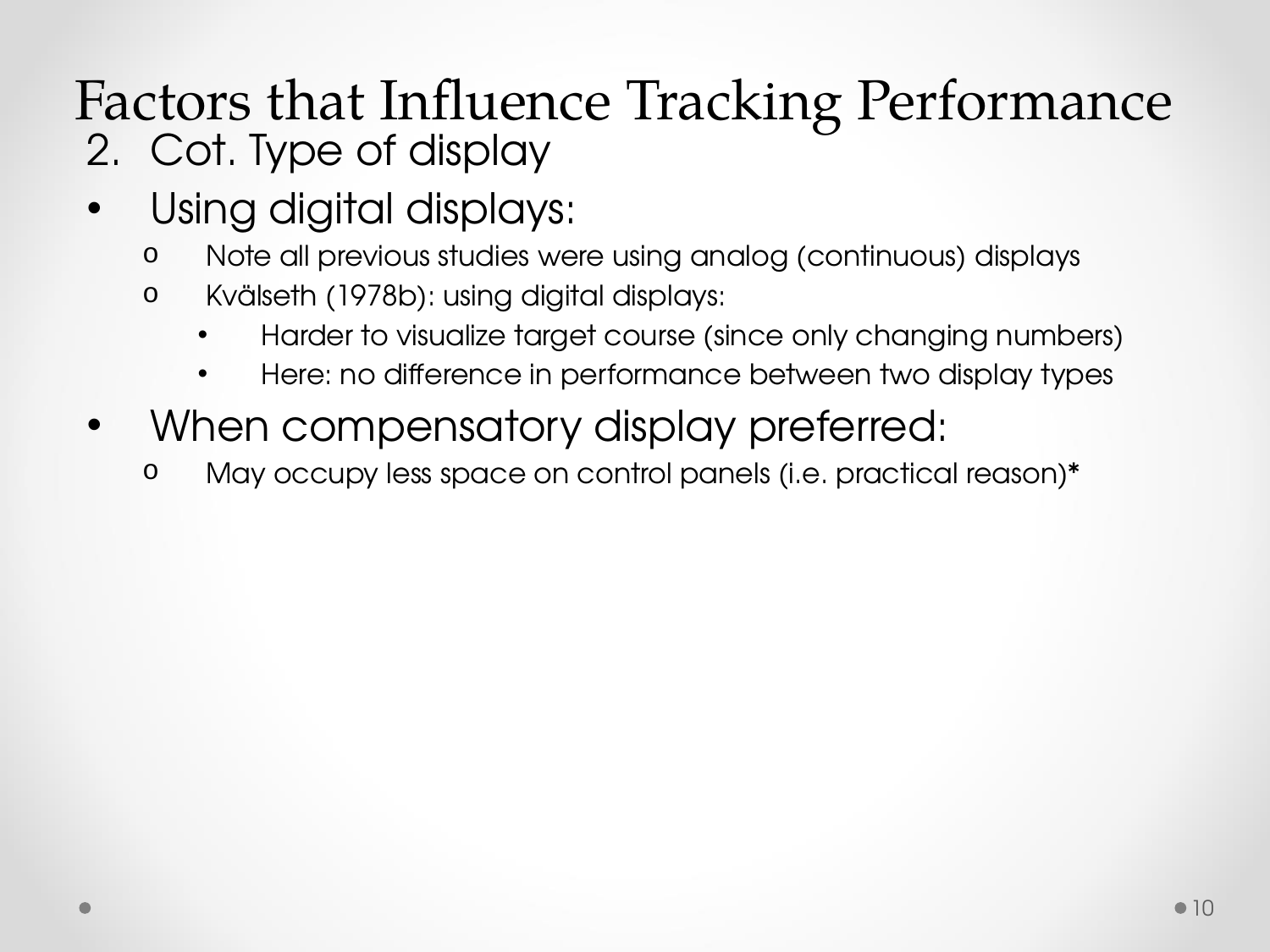

# Factors that Influence Tracking Performance

Cot. Type of display
Using digital displays:
Note all previous studies were using analog (continuous) displays
Kvälseth (1978b): using digital displays:
Harder to visualize target course (since only changing numbers)
Here: no difference in performance between two display types
When compensatory display preferred:
May occupy less space on control panels (i.e. practical reason)*
10